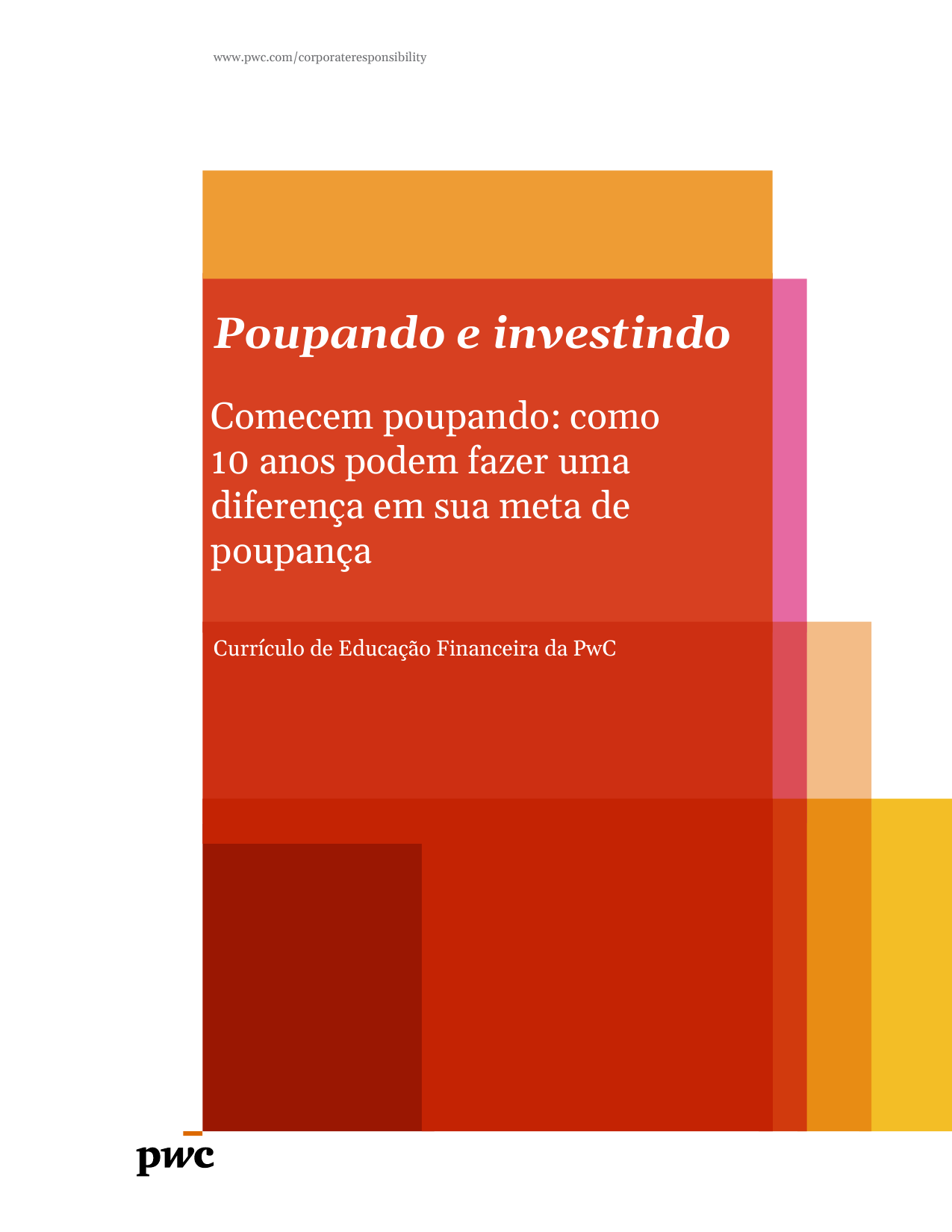

www.pwc.com/corporateresponsibility
# Poupando e investindo
Comecem poupando: como 10 anos podem fazer uma diferença em sua meta de poupança
Currículo de Educação Financeira da PwC